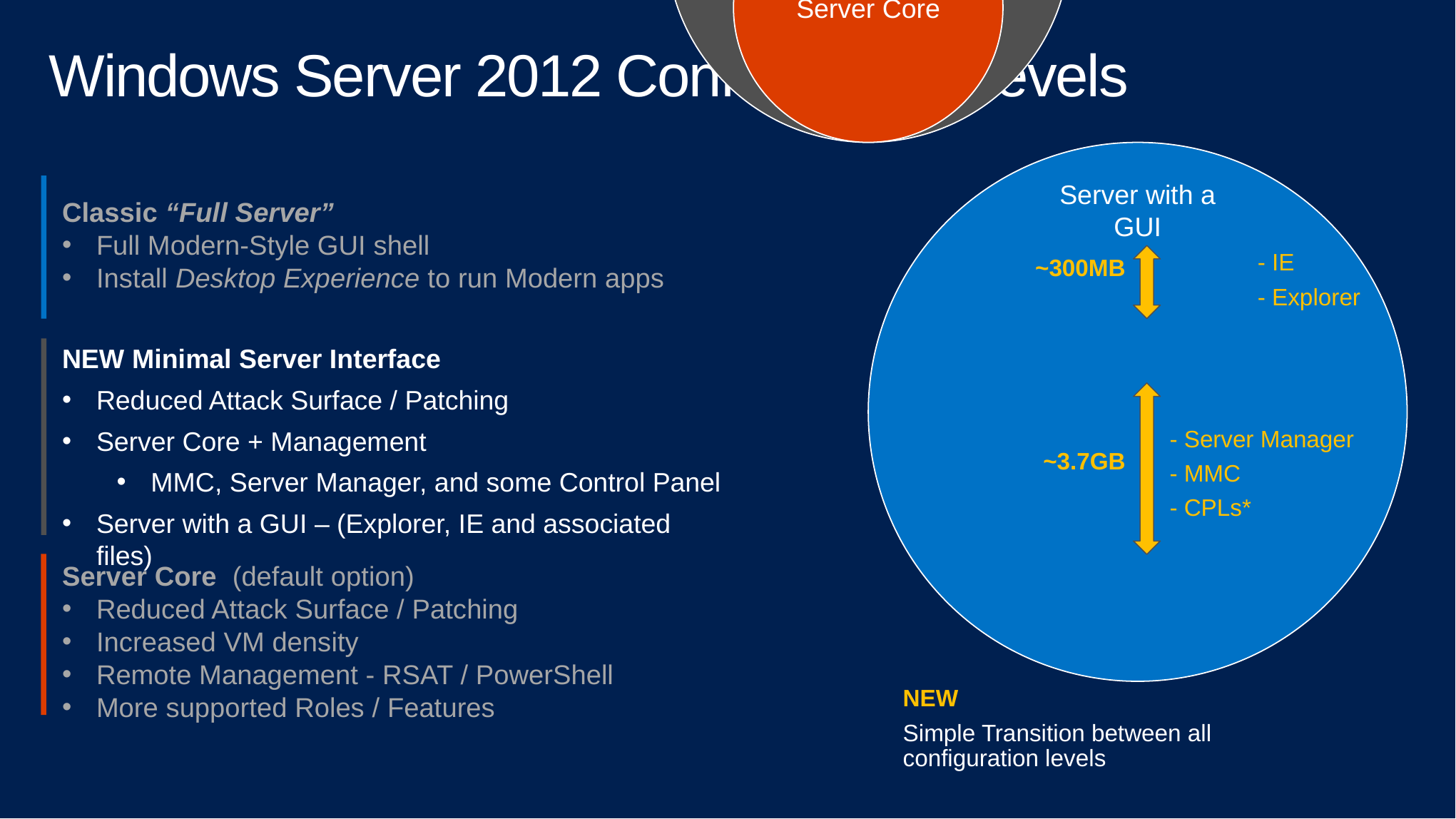

# Windows Server 2012 Configuration Levels
Server with a GUI
Minimal Server Interface
Server Core

Classic “Full Server”
Full Modern-Style GUI shell
Install Desktop Experience to run Modern apps
- IE
- Explorer
~300MB

NEW Minimal Server Interface
Reduced Attack Surface / Patching
Server Core + Management
MMC, Server Manager, and some Control Panel
Server with a GUI – (Explorer, IE and associated files)

- Server Manager
- MMC
- CPLs*
~3.7GB
Server Core  (default option)
Reduced Attack Surface / Patching
Increased VM density
Remote Management - RSAT / PowerShell
More supported Roles / Features

NEW
Simple Transition between all configuration levels